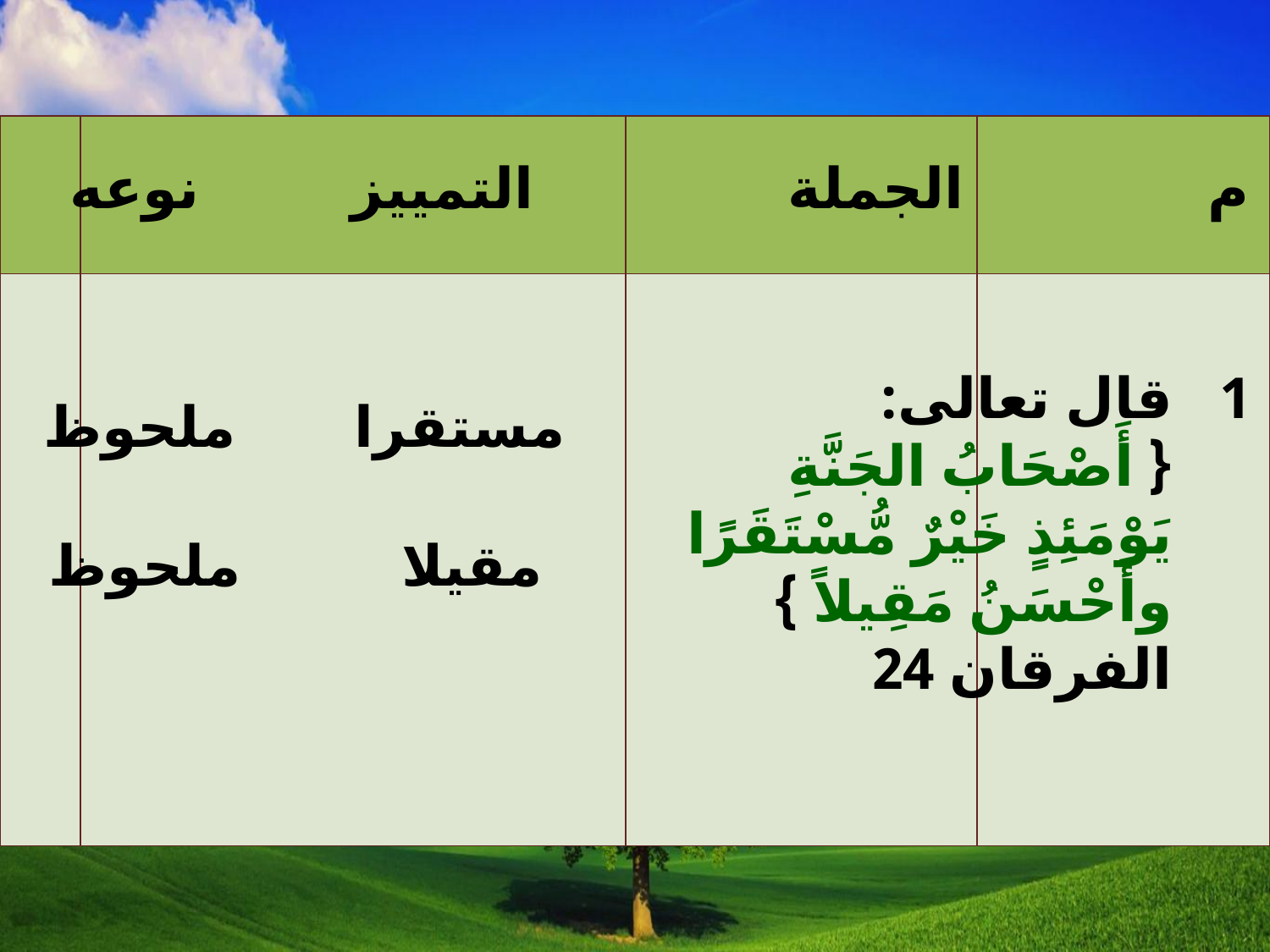

|  |  |  |  |
| --- | --- | --- | --- |
|  |  |  |  |
نوعه
التمييز
الجملة
م
قال تعالى: { أَصْحَابُ الجَنَّةِ يَوْمَئِذٍ خَيْرٌ مُّسْتَقَرًا وأَحْسَنُ مَقِيلاً } الفرقان 24
1
ملحوظ
مستقرا
ملحوظ
مقيلا